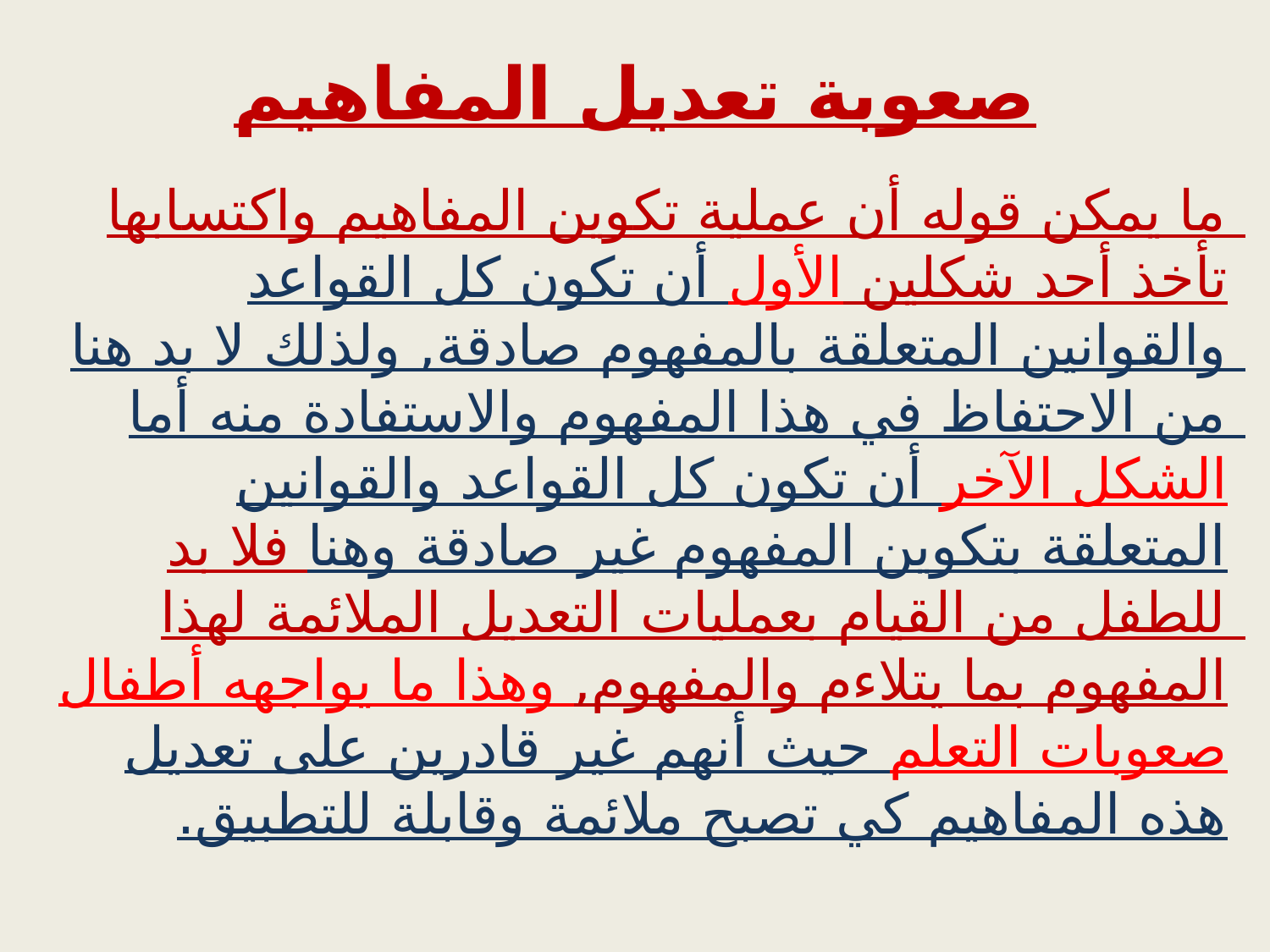

# صعوبة تعديل المفاهيم
ما يمكن قوله أن عملية تكوين المفاهيم واكتسابها تأخذ أحد شكلين الأول أن تكون كل القواعد والقوانين المتعلقة بالمفهوم صادقة, ولذلك لا بد هنا من الاحتفاظ في هذا المفهوم والاستفادة منه أما الشكل الآخر أن تكون كل القواعد والقوانين المتعلقة بتكوين المفهوم غير صادقة وهنا فلا بد للطفل من القيام بعمليات التعديل الملائمة لهذا المفهوم بما يتلاءم والمفهوم, وهذا ما يواجهه أطفال صعوبات التعلم حيث أنهم غير قادرين على تعديل هذه المفاهيم كي تصبح ملائمة وقابلة للتطبيق.